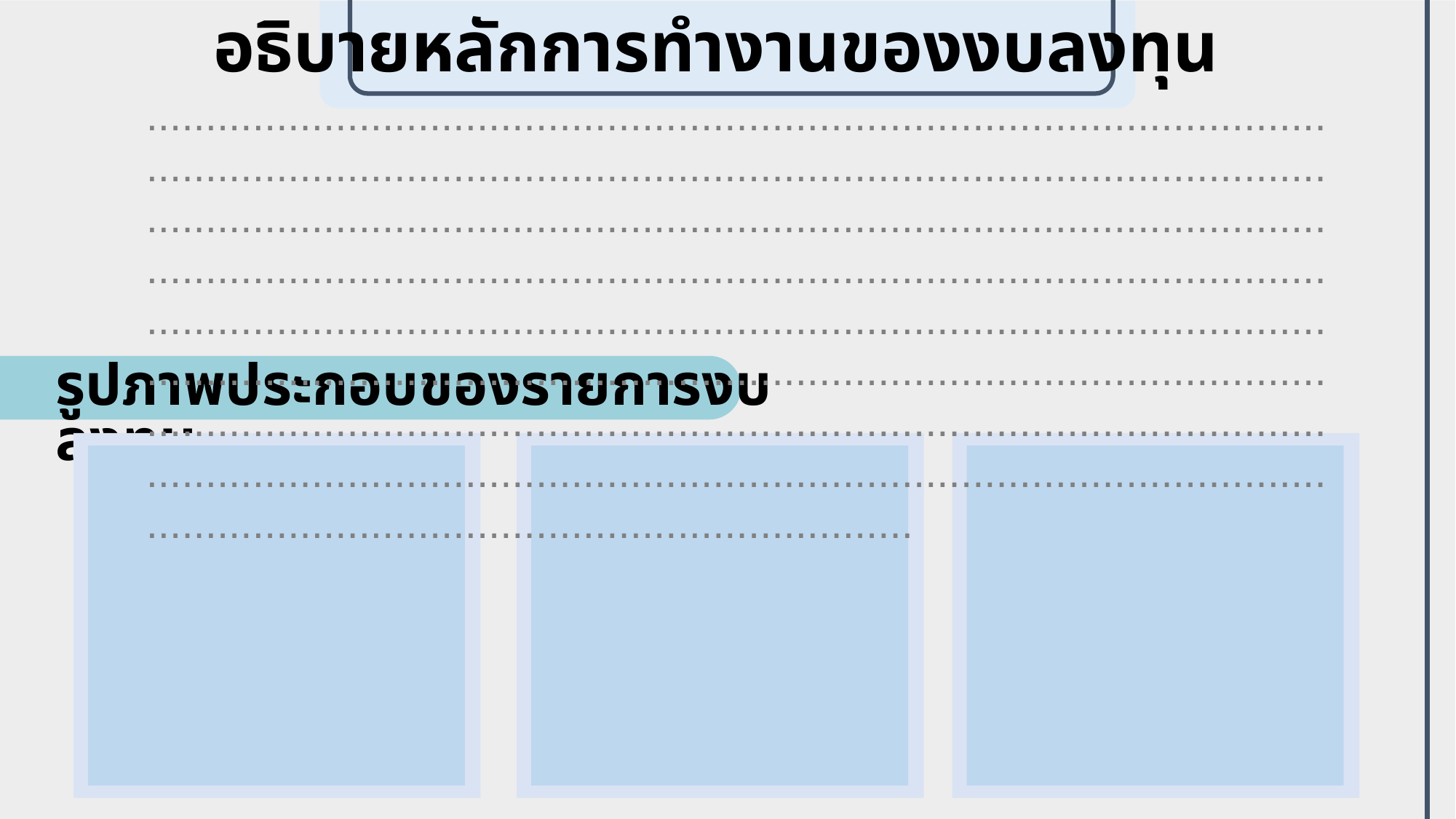

อธิบายหลักการทำงานของงบลงทุน

.................................................................................................................................................................................................................................................................................................................................................................................................................................................................................................................................................................................................................................................................................................................................................................................................................................................................................................
รูปภาพประกอบของรายการงบลงทุน